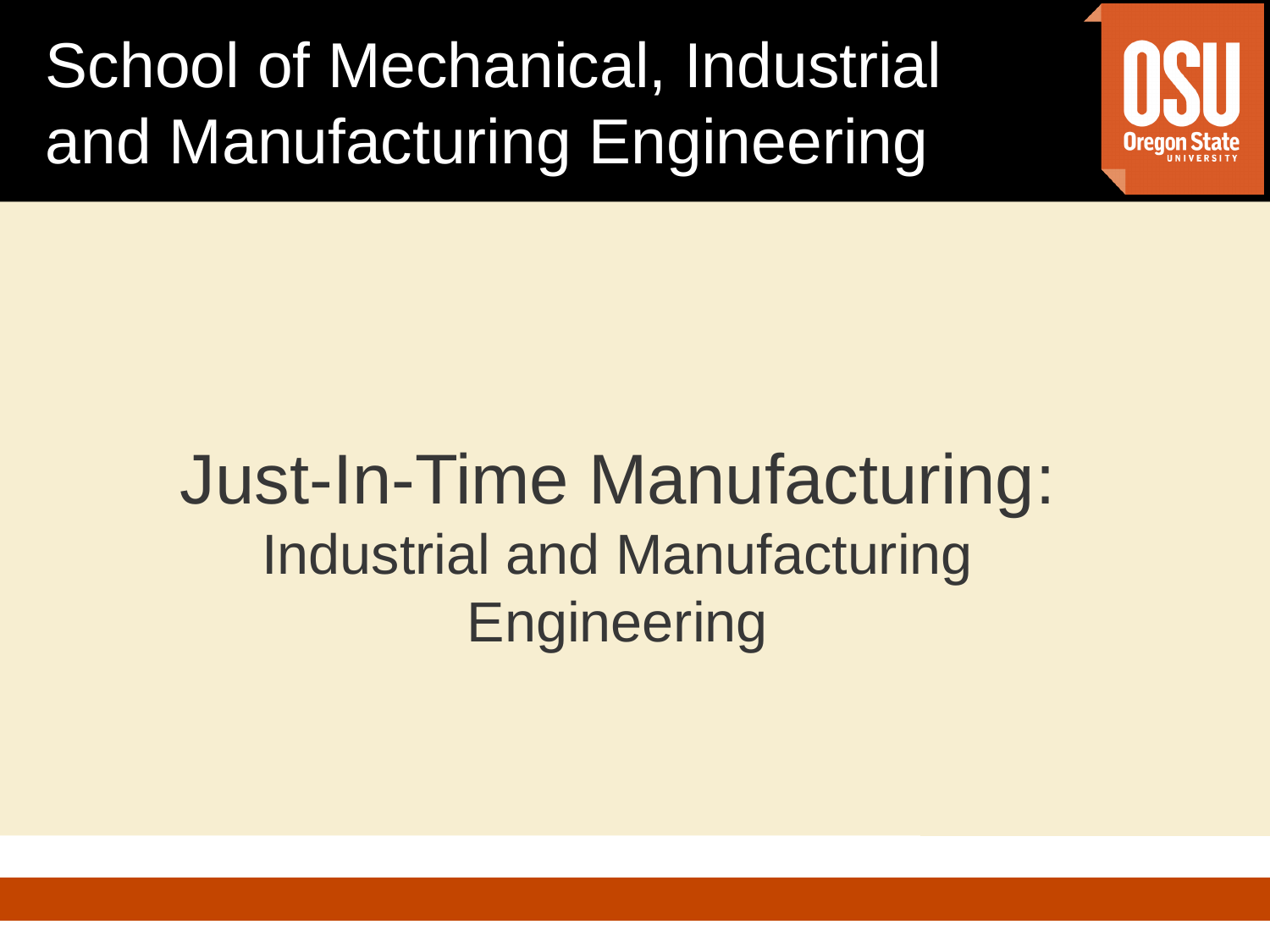

# Just-In-Time Manufacturing: Industrial and Manufacturing Engineering